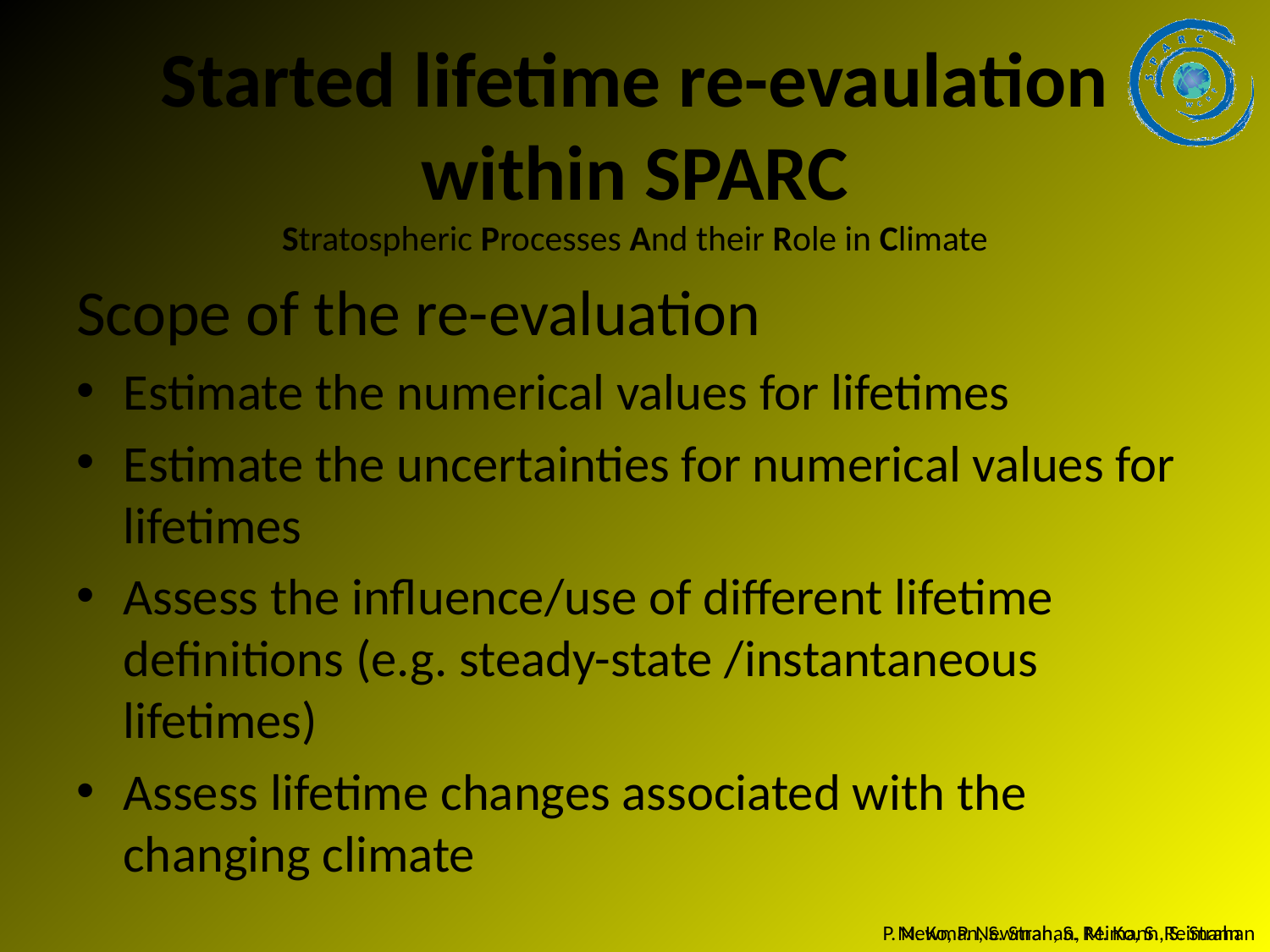

# Started lifetime re-evaulation within SPARC Stratospheric Processes And their Role in Climate
Scope of the re-evaluation
Estimate the numerical values for lifetimes
Estimate the uncertainties for numerical values for lifetimes
Assess the influence/use of different lifetime definitions (e.g. steady-state /instantaneous lifetimes)
Assess lifetime changes associated with the changing climate
P. Newman, S. Strahan, M. Ko, S. Reimann